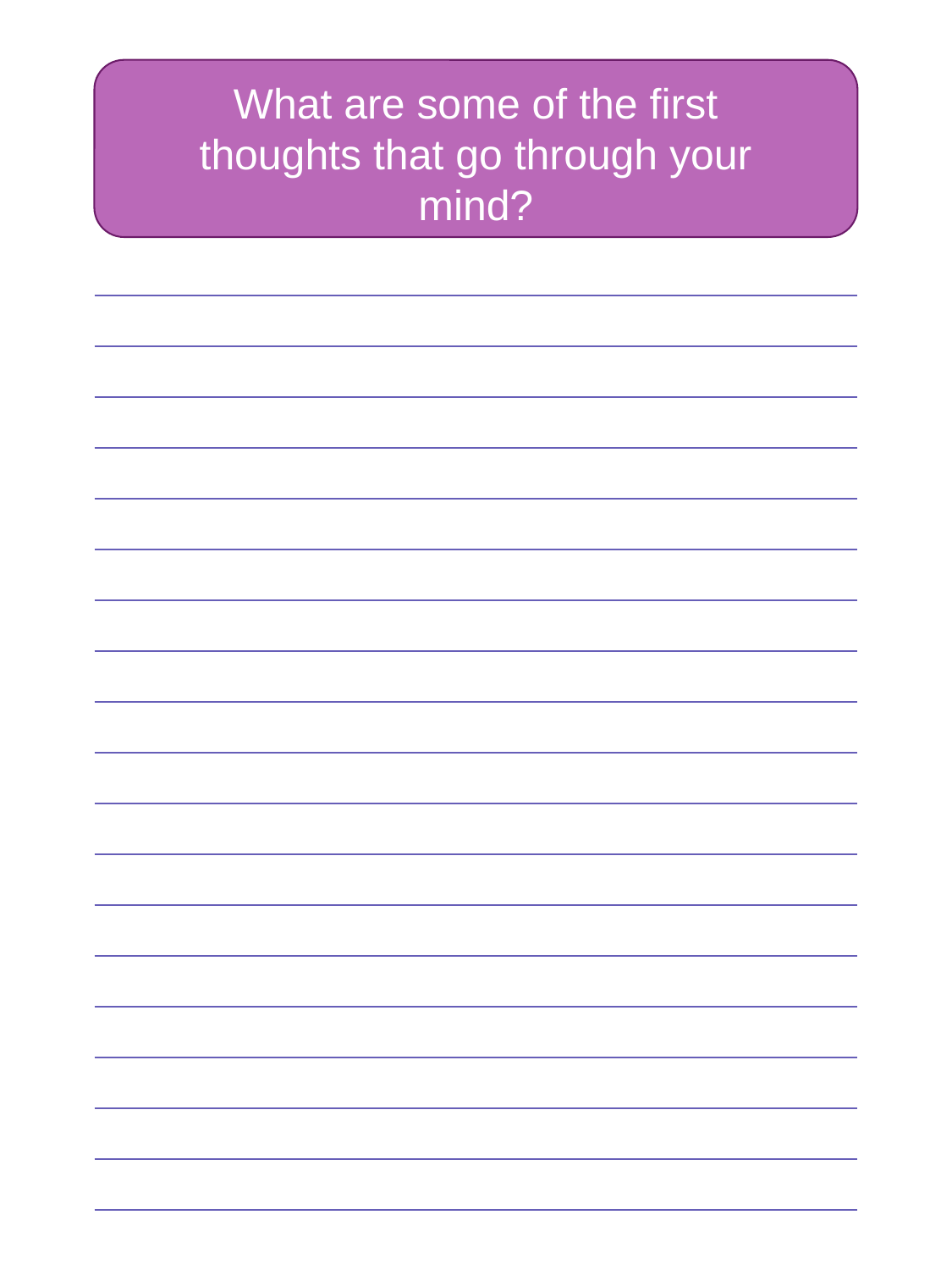

What are some of the first thoughts that go through your mind?
|  |
| --- |
|  |
|  |
|  |
|  |
|  |
|  |
|  |
|  |
|  |
|  |
|  |
|  |
|  |
|  |
|  |
|  |
|  |